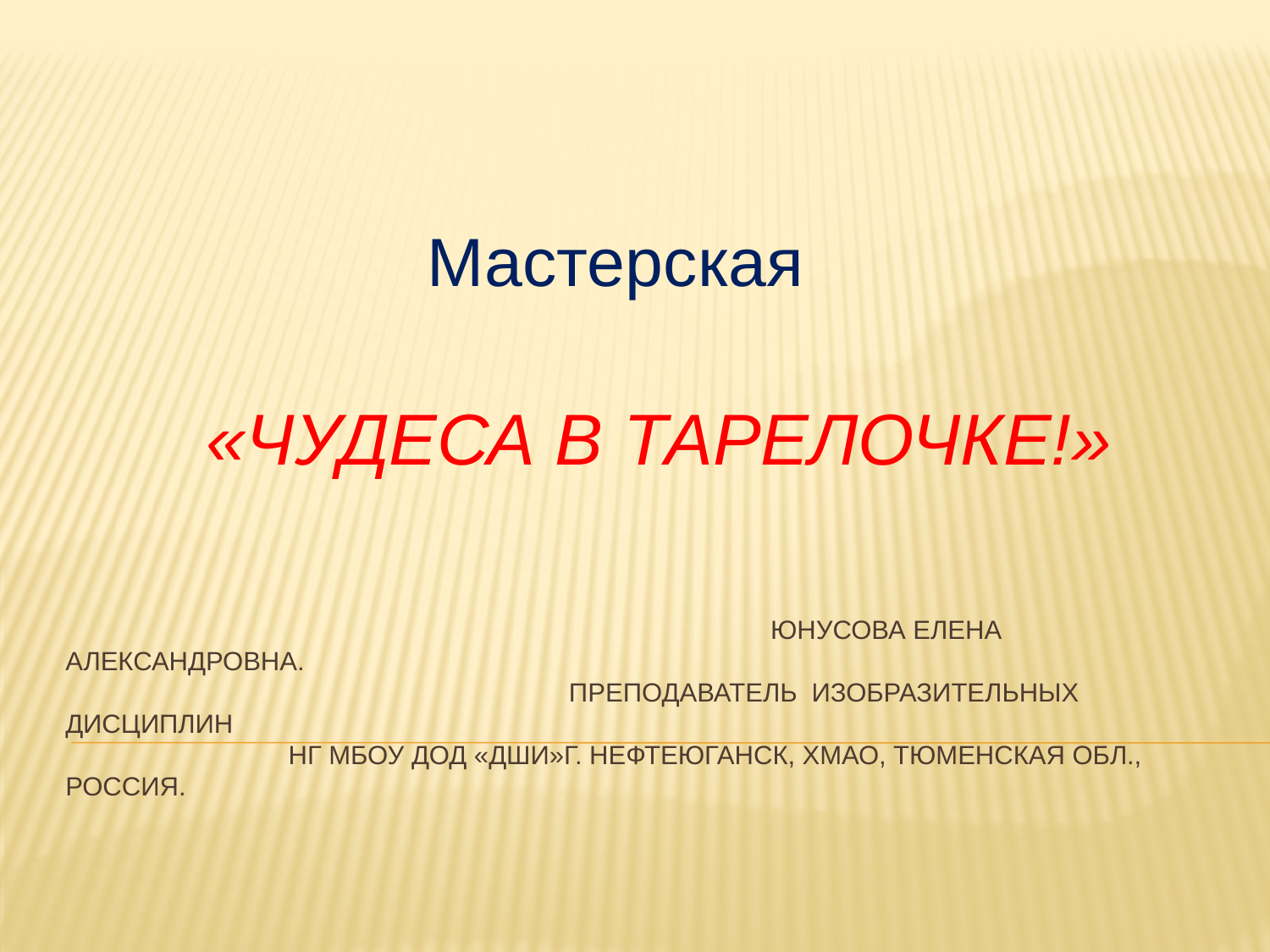

Мастерская
# «Чудеса в тарелочке!» Юнусова Елена Александровна. Преподаватель  изобразительных дисциплин НГ МБОУ ДОД «ДШИ»г. Нефтеюганск, ХМАО, Тюменская обл., Россия.